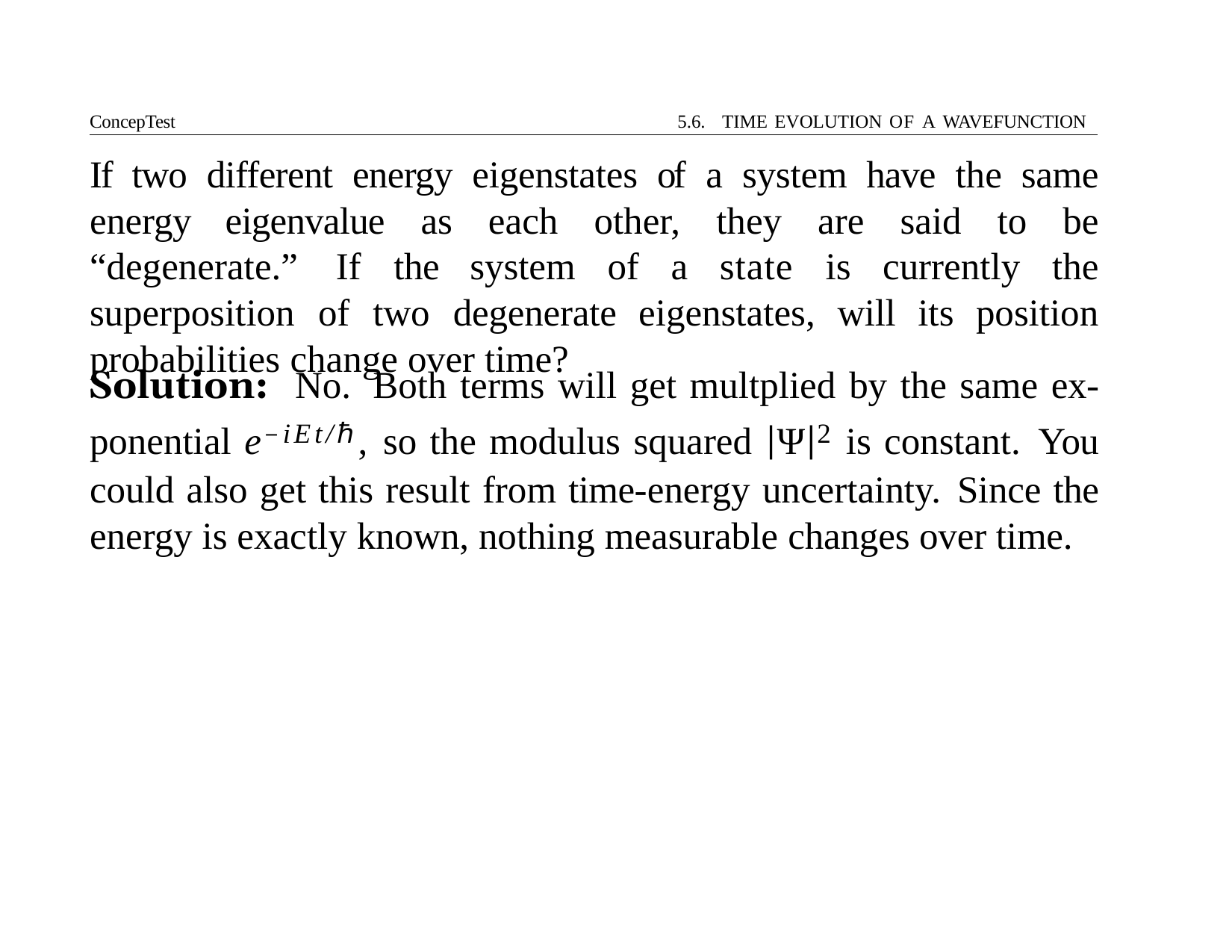

ConcepTest	5.6.  TIME EVOLUTION OF A WAVEFUNCTION

# If two different energy eigenstates of a system have the same energy eigenvalue as each other, they are said to be “degenerate.” If the system of a state is currently the superposition of two degenerate eigenstates, will its position probabilities change over time?
Solution:  No.  Both terms will get multplied by the same ex- ponential e−iEt/ℏ, so the modulus squared |Ψ|2 is constant. You could also get this result from time-energy uncertainty. Since the energy is exactly known, nothing measurable changes over time.